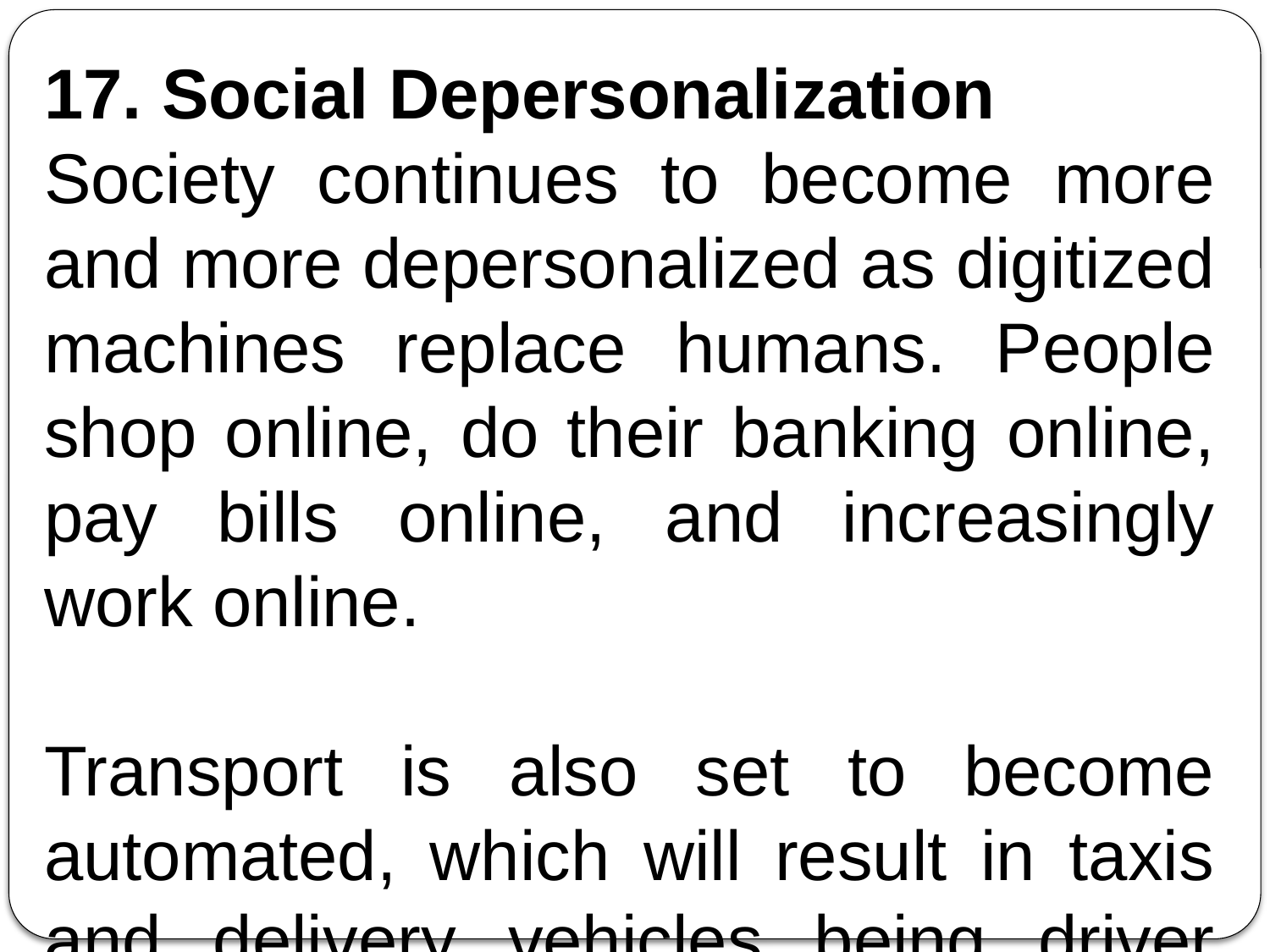

17. Social Depersonalization
Society continues to become more and more depersonalized as digitized machines replace humans. People shop online, do their banking online, pay bills online, and increasingly work online.

Transport is also set to become automated, which will result in taxis and delivery vehicles being driver free.